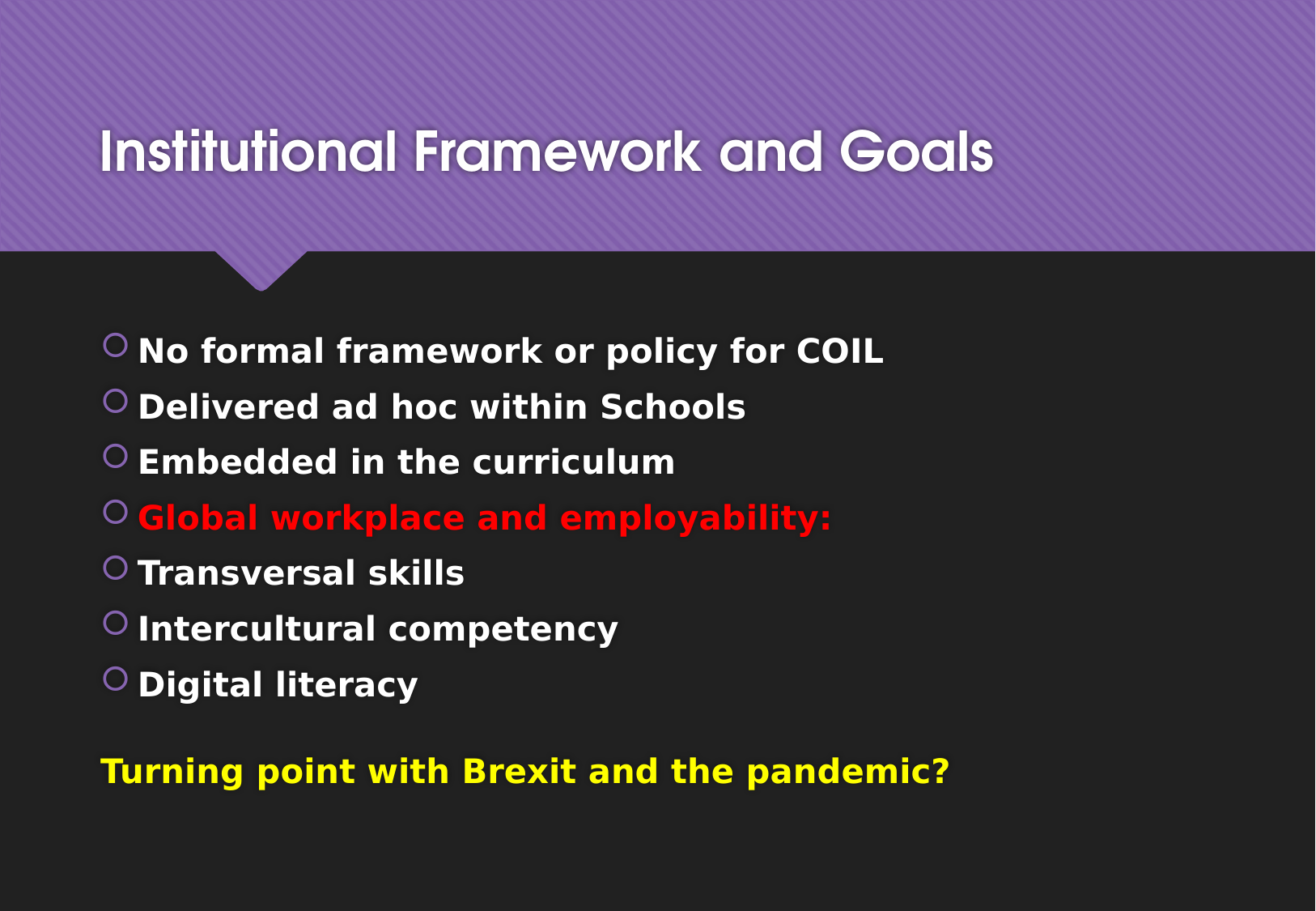

# Institutional Framework and Goals
No formal framework or policy for COIL
Delivered ad hoc within Schools
Embedded in the curriculum
Global workplace and employability:
Transversal skills
Intercultural competency
Digital literacy

Turning point with Brexit and the pandemic?